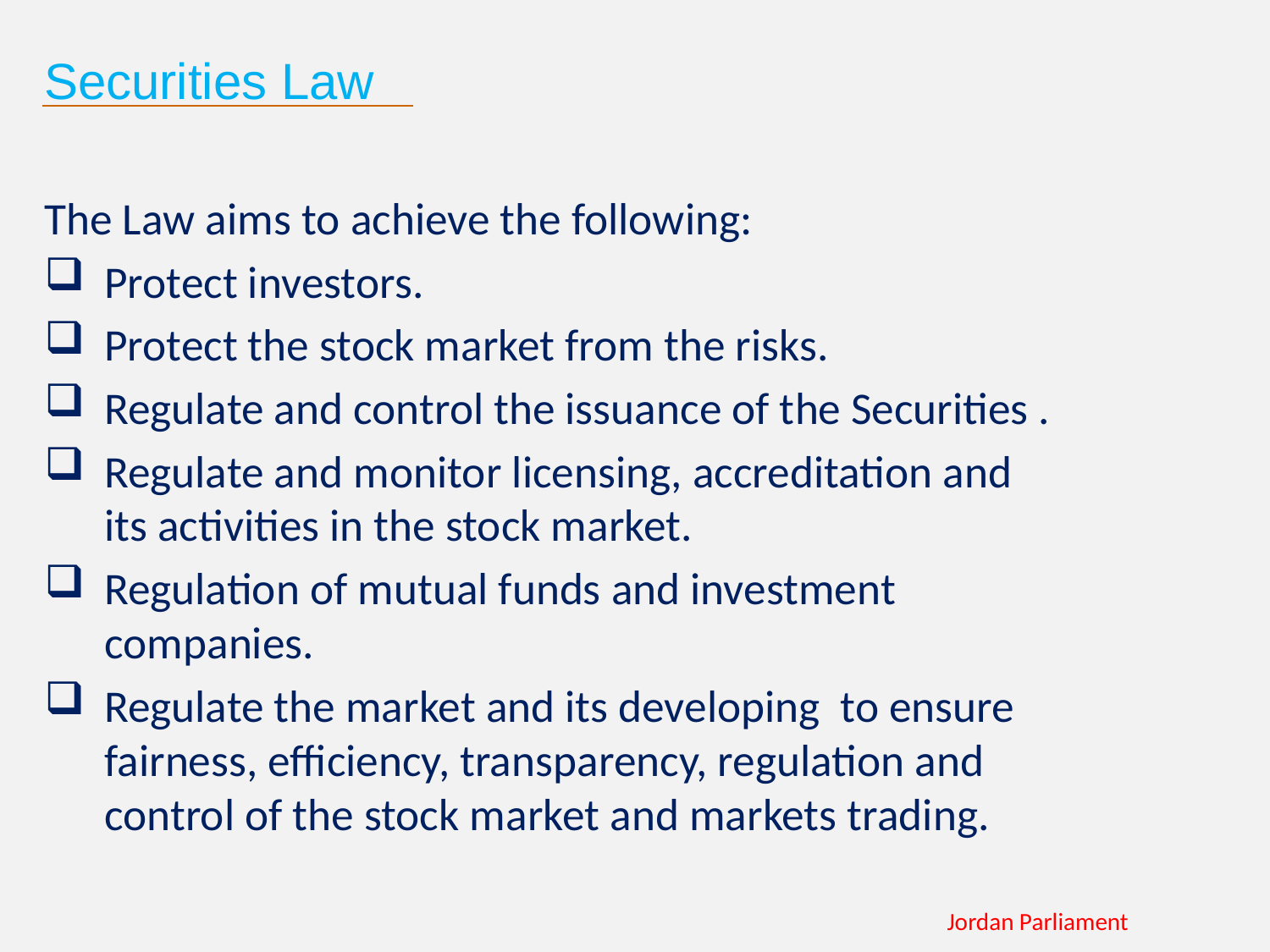

Securities Law

The Law aims to achieve the following:
Protect investors.
Protect the stock market from the risks.
Regulate and control the issuance of the Securities .
Regulate and monitor licensing, accreditation and its activities in the stock market.
Regulation of mutual funds and investment companies.
Regulate the market and its developing  to ensure fairness, efficiency, transparency, regulation and control of the stock market and markets trading.

Jordan Parliament